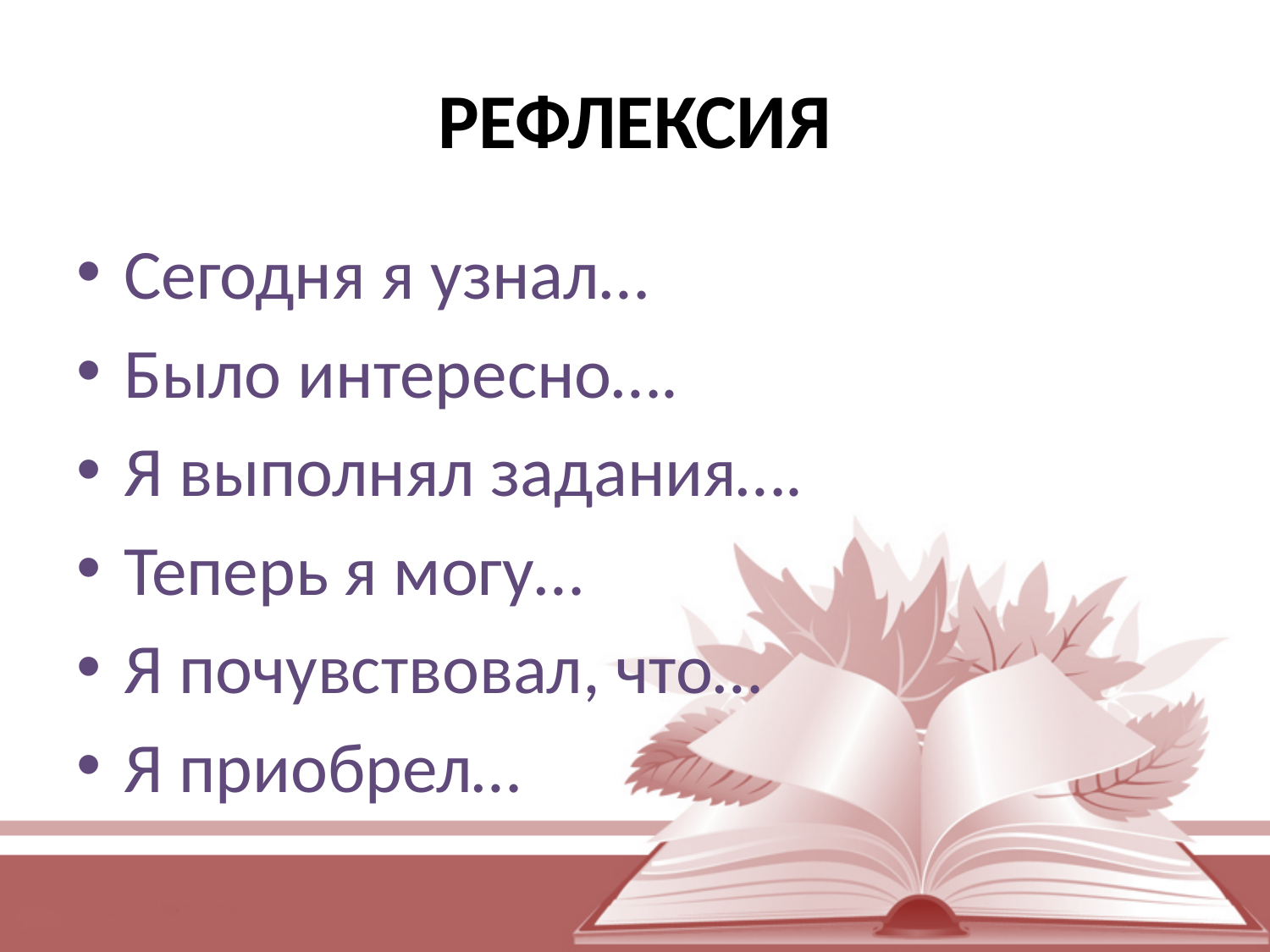

# РЕФЛЕКСИЯ
Сегодня я узнал…
Было интересно….
Я выполнял задания….
Теперь я могу…
Я почувствовал, что…
Я приобрел…